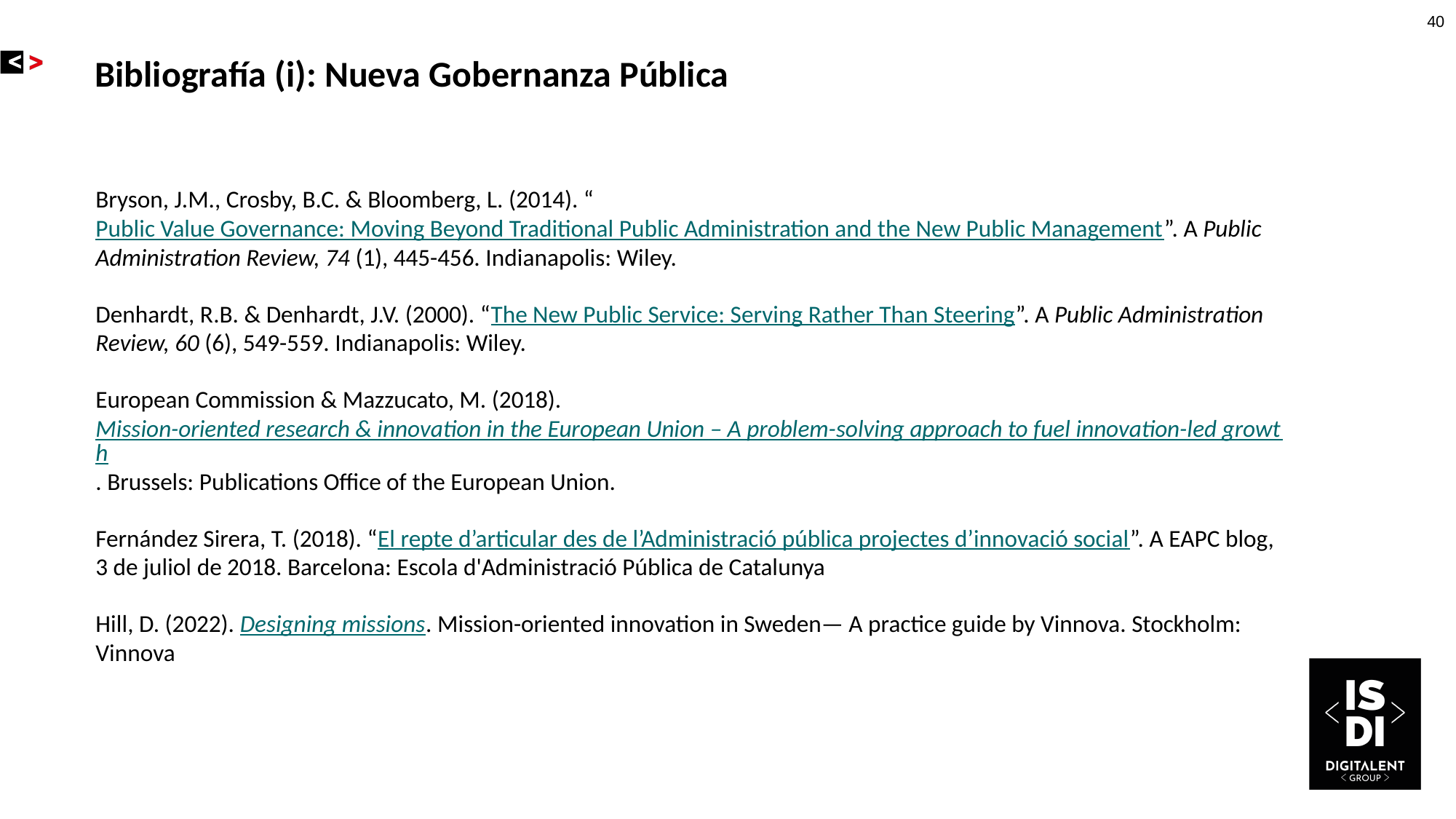

# Bibliografía (i): Nueva Gobernanza Pública
Bryson, J.M., Crosby, B.C. & Bloomberg, L. (2014). “Public Value Governance: Moving Beyond Traditional Public Administration and the New Public Management”. A Public Administration Review, 74 (1), 445-456. Indianapolis: Wiley.
Denhardt, R.B. & Denhardt, J.V. (2000). “The New Public Service: Serving Rather Than Steering”. A Public Administration Review, 60 (6), 549-559. Indianapolis: Wiley.
European Commission & Mazzucato, M. (2018). Mission-oriented research & innovation in the European Union – A problem-solving approach to fuel innovation-led growth. Brussels: Publications Office of the European Union.
Fernández Sirera, T. (2018). “El repte d’articular des de l’Administració pública projectes d’innovació social”. A EAPC blog, 3 de juliol de 2018. Barcelona: Escola d'Administració Pública de Catalunya
Hill, D. (2022). Designing missions. Mission-oriented innovation in Sweden— A practice guide by Vinnova. Stockholm: Vinnova